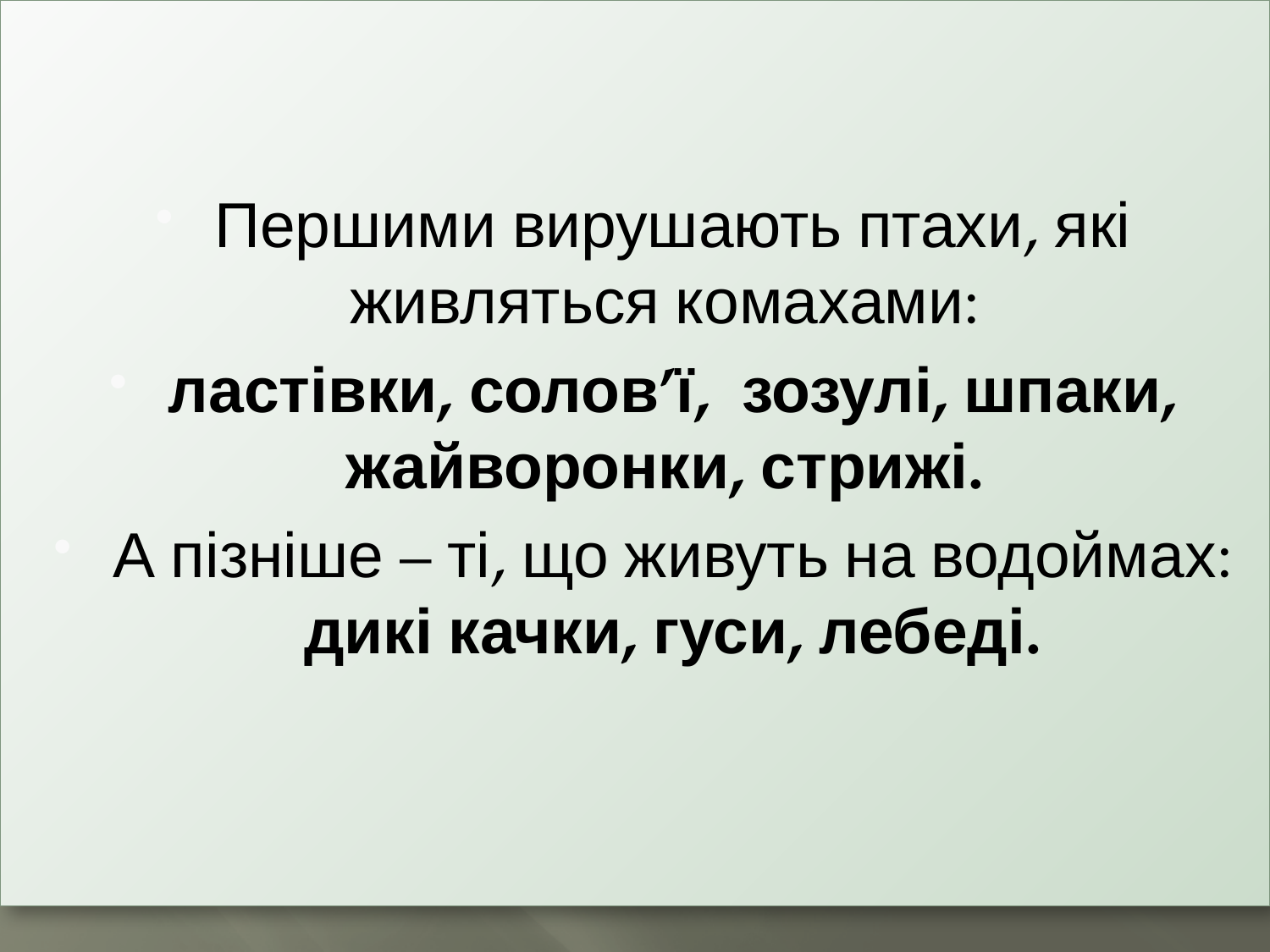

Першими вирушають птахи, які живляться комахами:
ластівки, солов’ї,  зозулі, шпаки, жайворонки, стрижі.
А пізніше – ті, що живуть на водоймах: дикі качки, гуси, лебеді.